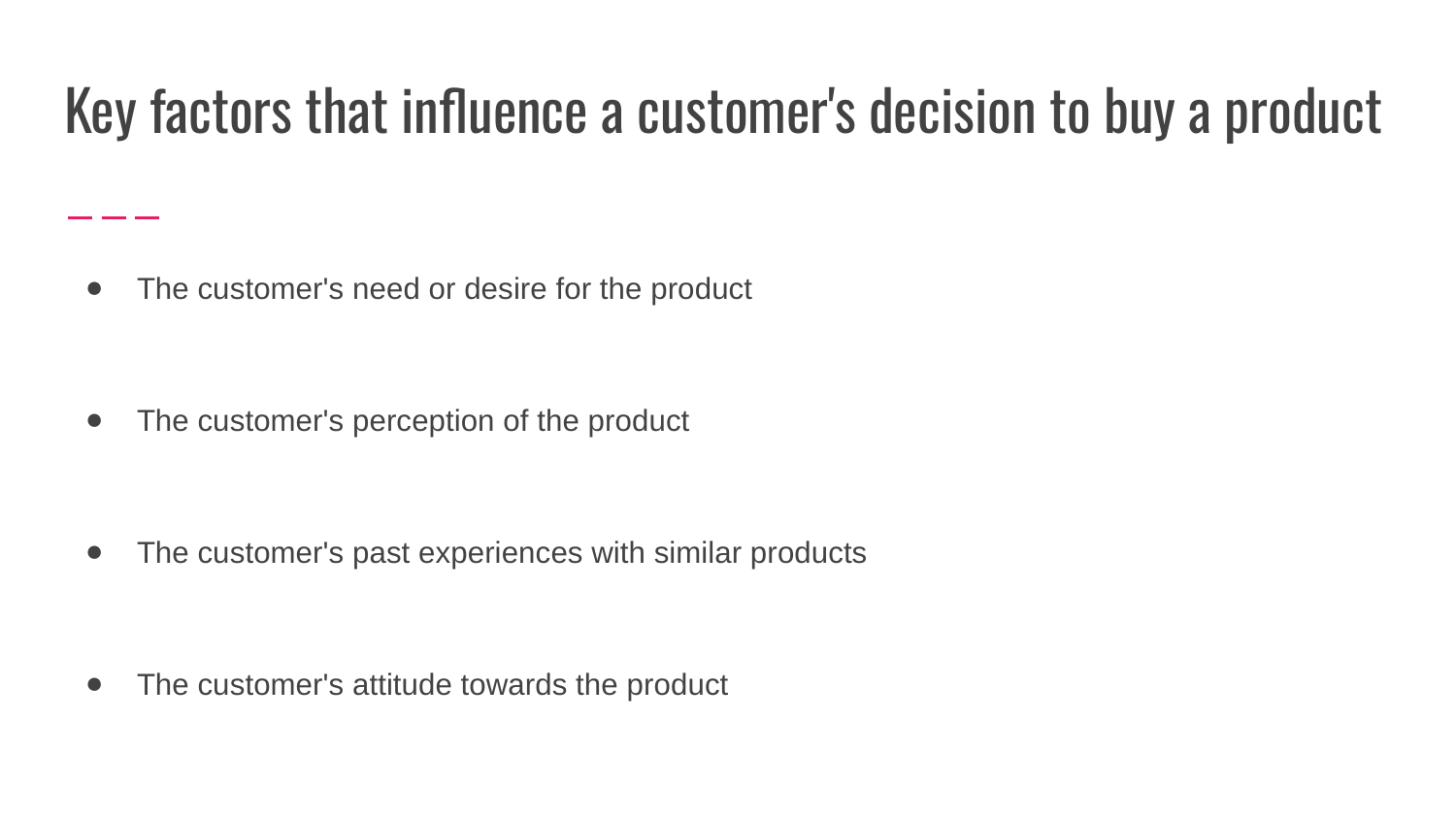

# Key factors that influence a customer's decision to buy a product
The customer's need or desire for the product

The customer's perception of the product

The customer's past experiences with similar products

The customer's attitude towards the product